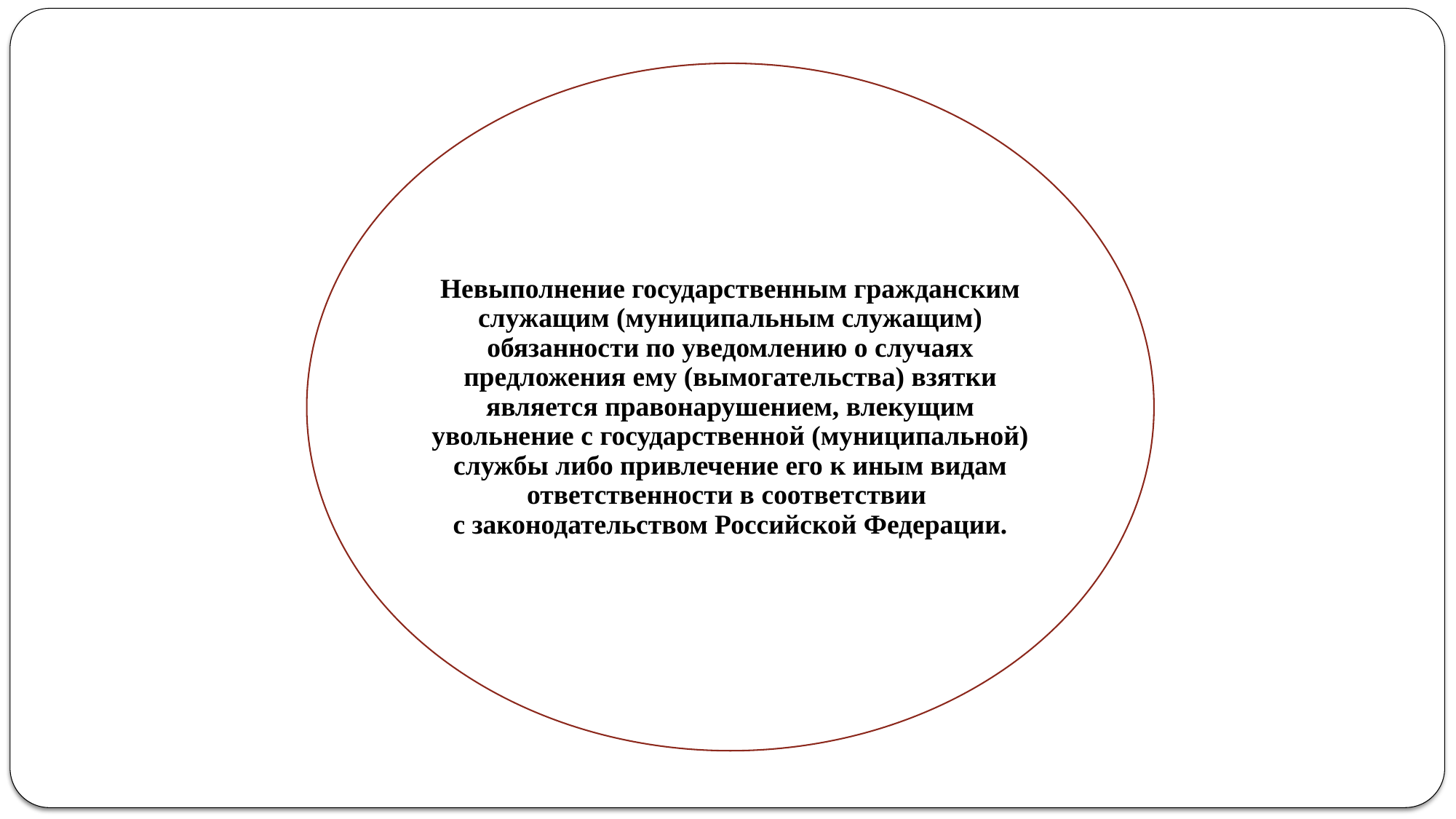

Невыполнение государственным гражданским служащим (муниципальным служащим) обязанности по уведомлению о случаях предложения ему (вымогательства) взятки является правонарушением, влекущим увольнение с государственной (муниципальной) службы либо привлечение его к иным видам ответственности в соответствии
с законодательством Российской Федерации.